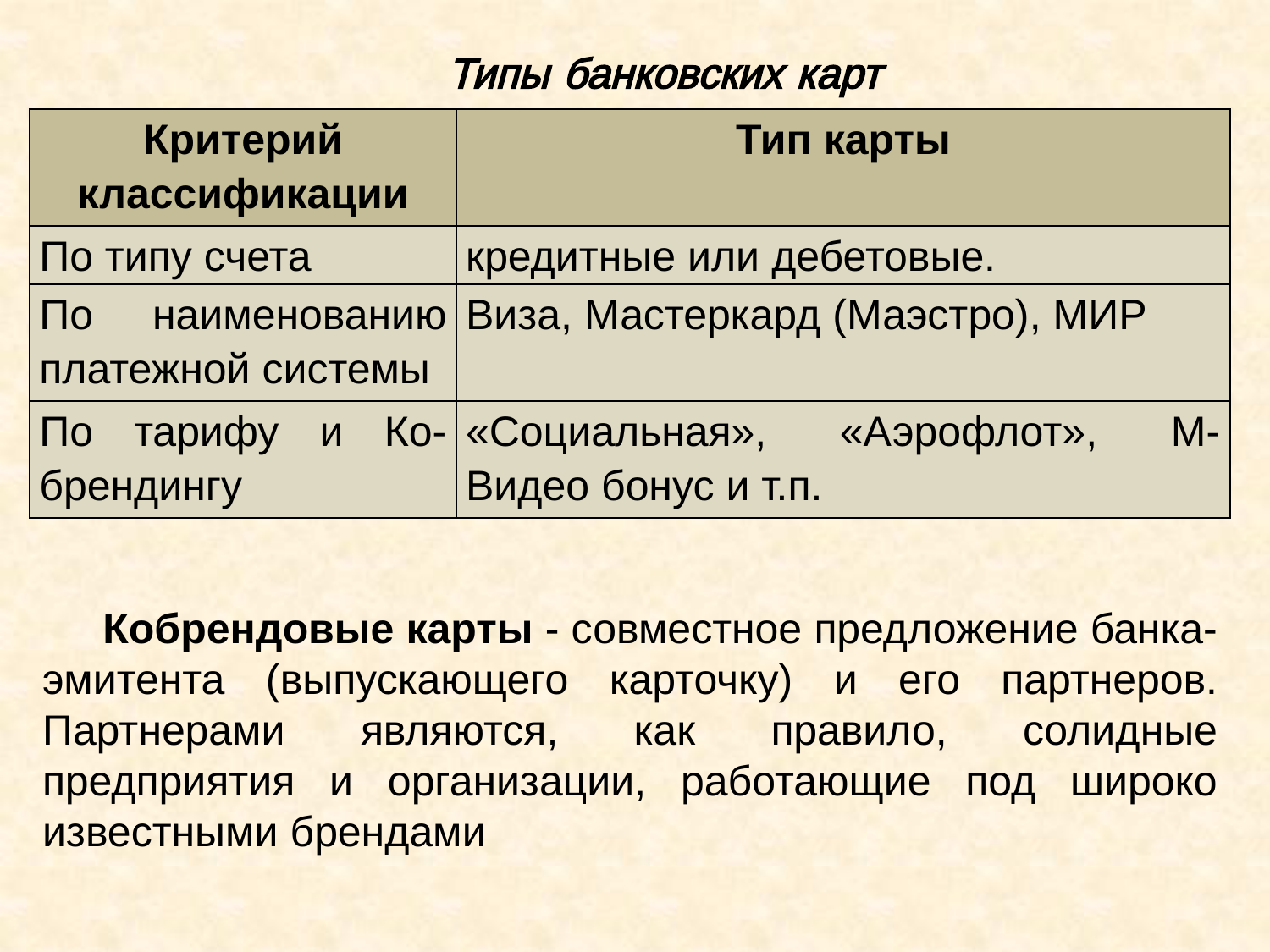

Типы банковских карт
| Критерий классификации | Тип карты |
| --- | --- |
| По типу счета | кредитные или дебетовые. |
| По наименованию платежной системы | Виза, Мастеркард (Маэстро), МИР |
| По тарифу и Ко-брендингу | «Социальная», «Аэрофлот», М-Видео бонус и т.п. |
     Кобрендовые карты - совместное предложение банка-эмитента (выпускающего карточку) и его партнеров. Партнерами являются, как правило, солидные предприятия и организации, работающие под широко известными брендами